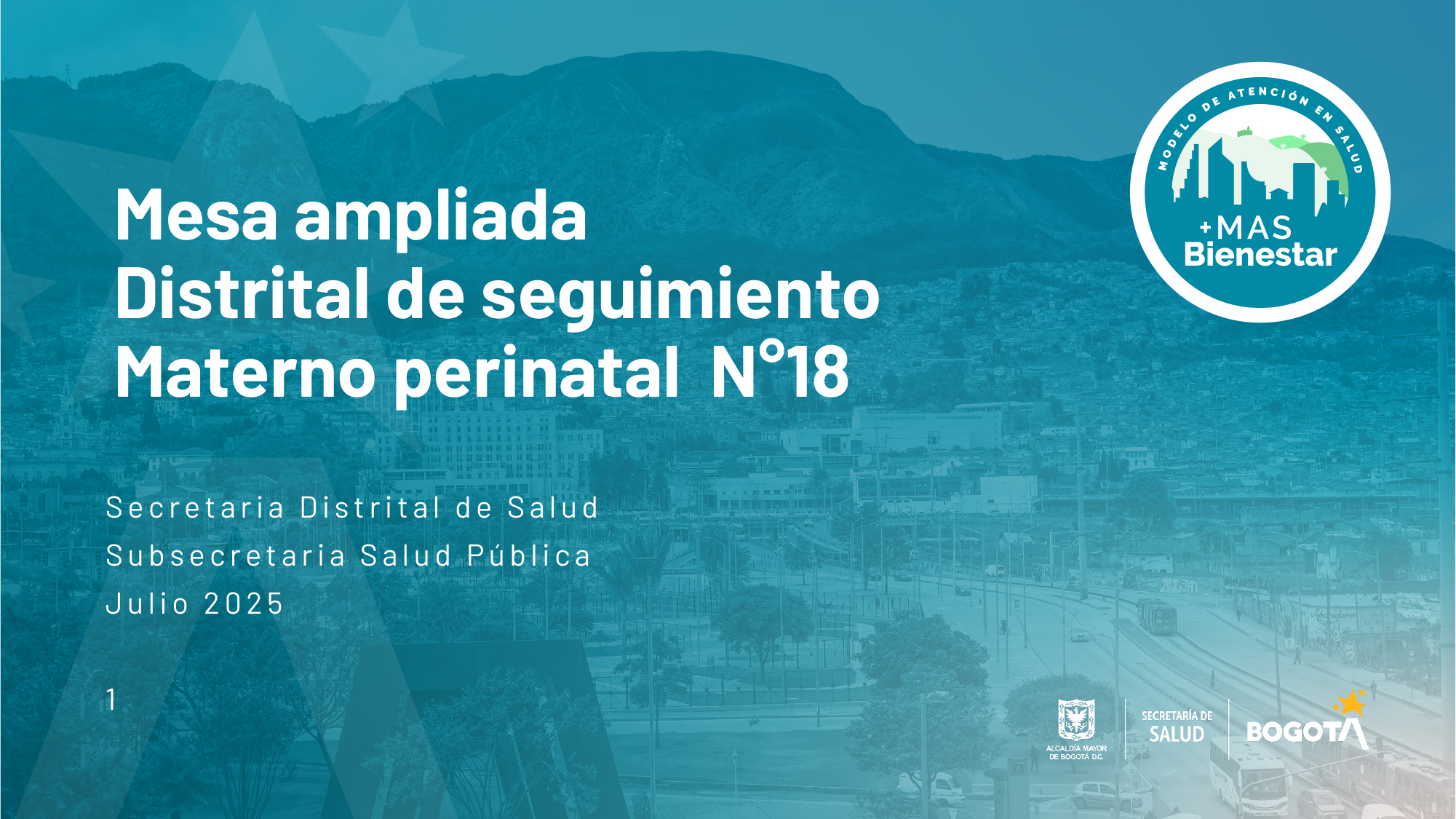

# Mesa ampliada Distrital de seguimiento Materno perinatal  N°18
Secretaria Distrital de Salud
Subsecretaria Salud Pública
Julio 2025

1